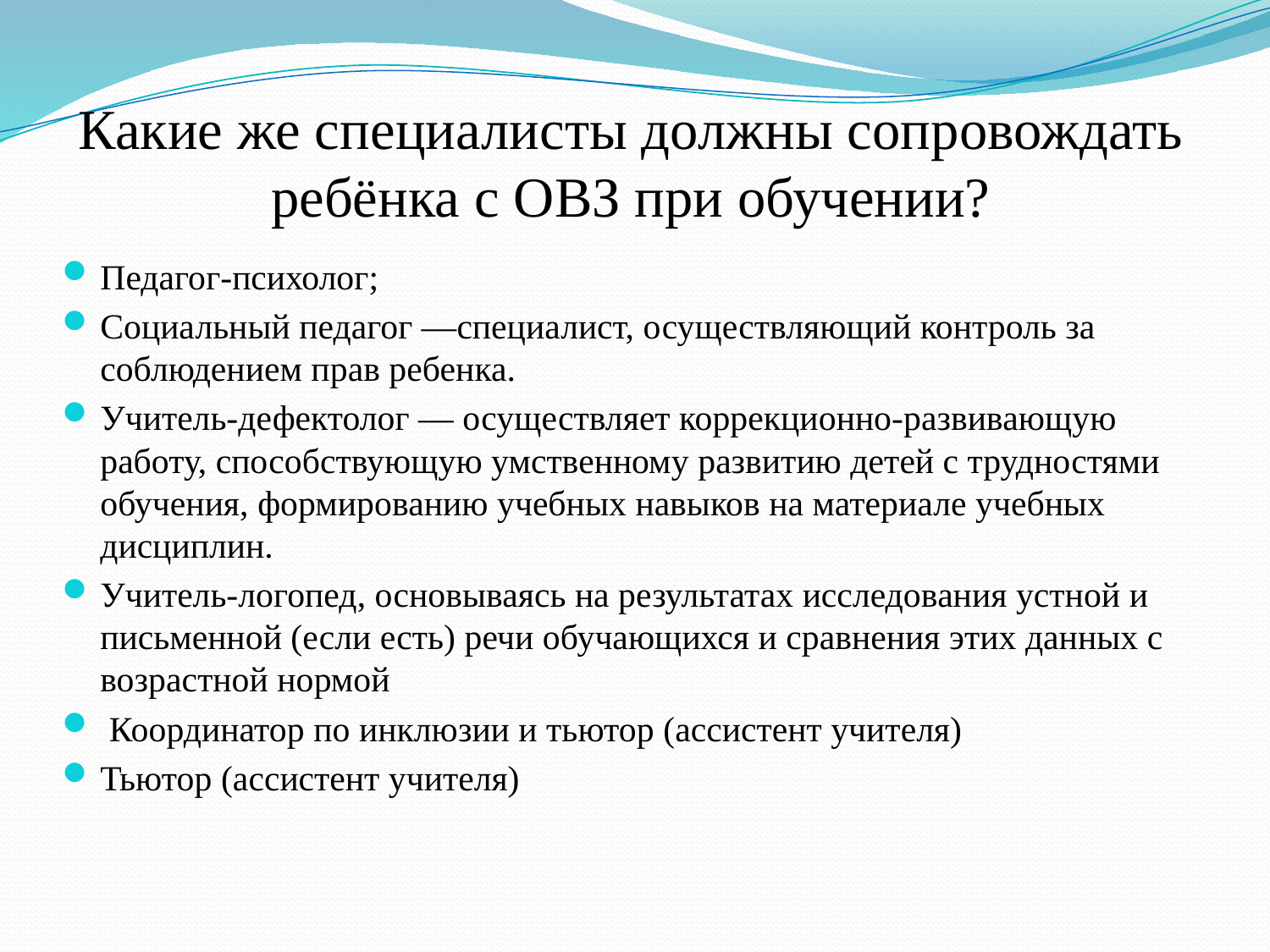

# Какие же специалисты должны сопровождать ребёнка с ОВЗ при обучении?
Педагог-психолог;
Социальный педагог —специалист, осуществляющий контроль за соблюдением прав ребенка.
Учитель-дефектолог — осуществляет коррекционно-развивающую работу, способствующую умственному развитию детей с трудностями обучения, формированию учебных навыков на материале учебных дисциплин.
Учитель-логопед, основываясь на результатах исследования устной и письменной (если есть) речи обучающихся и сравнения этих данных с возрастной нормой
 Координатор по инклюзии и тьютор (ассистент учителя)
Тьютор (ассистент учителя)